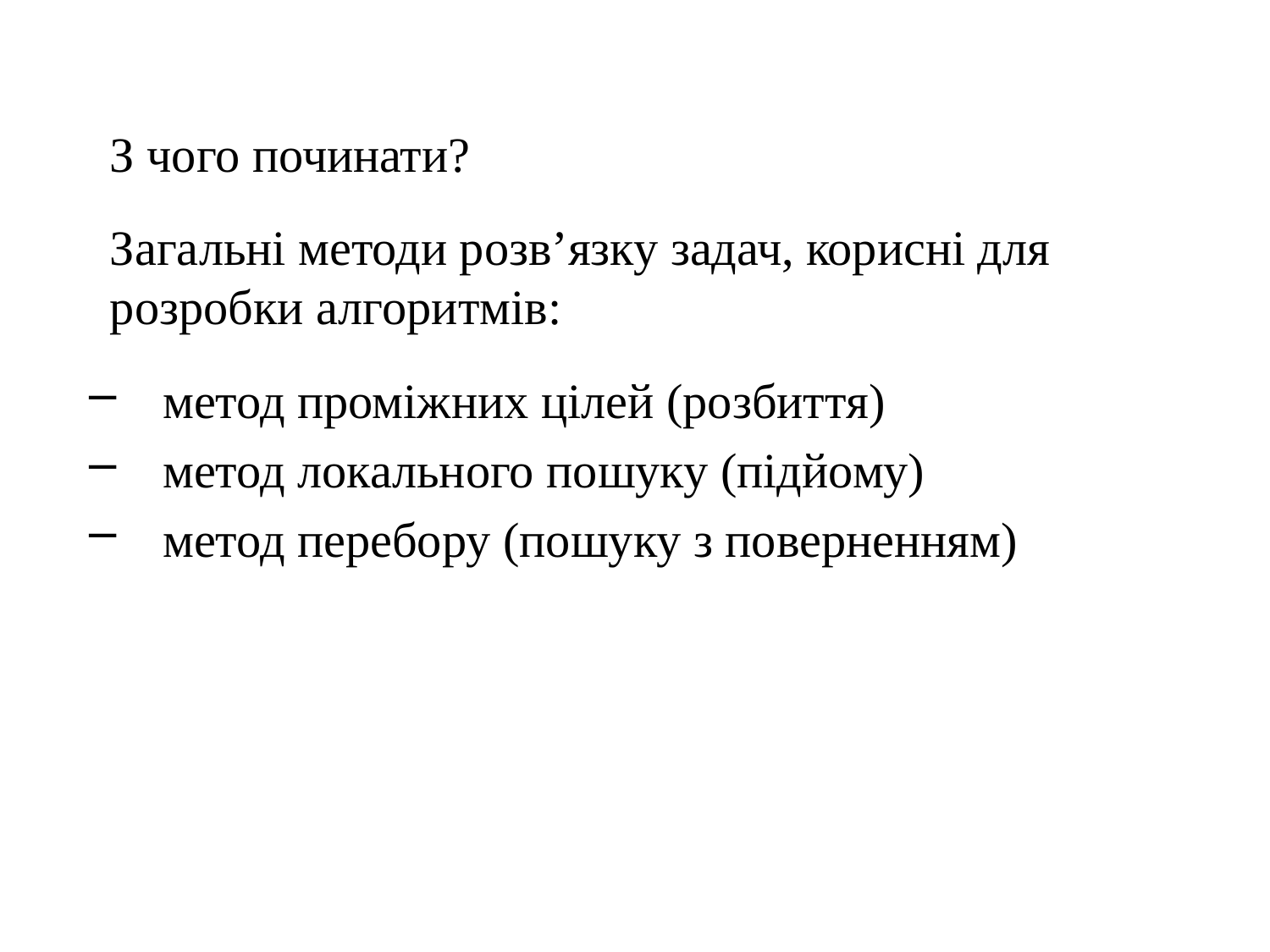

З чого починати?

	Загальні методи розв’язку задач, корисні для розробки алгоритмів:

метод проміжних цілей (розбиття)
метод локального пошуку (підйому)
метод перебору (пошуку з поверненням)